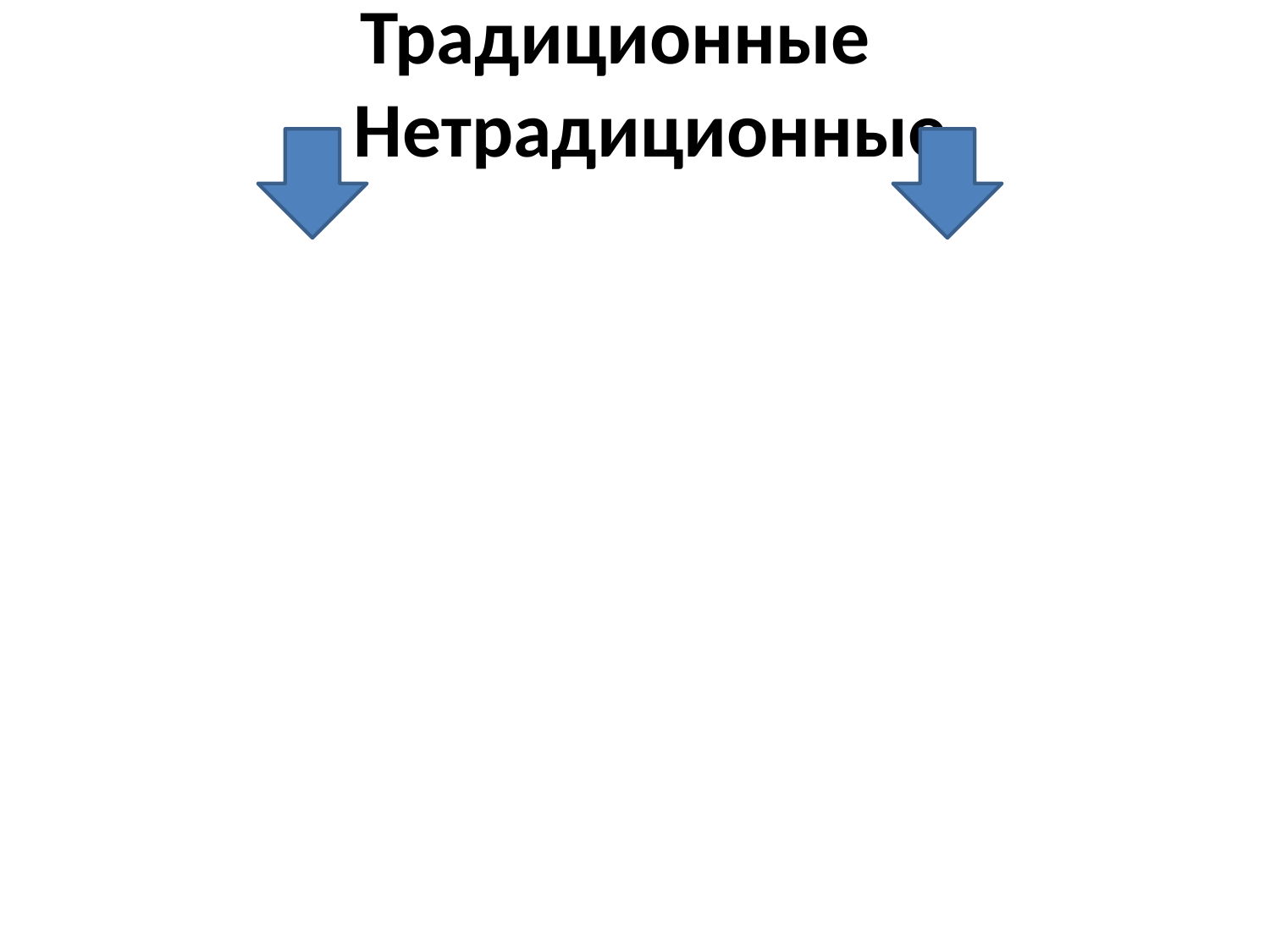

Традиционные     Нетрадиционные

| Рисование: Простой карандаш Цветные карандаши Гуашь Акварель Сангина, соус Фломастеры Восковые мелки Пастель | Пальчики – палитра Печать от руки Рисование по фактурной поверхности Рисование по мятой бумаге Кляксография Цветные ниточки Комбинированная техника: восковые мелки + акварель Рисование по сырой бумаге Тампонирование и трафарет Техника «набрызг» Монотипия Диатипия Акватушь граттаж |
| --- | --- |